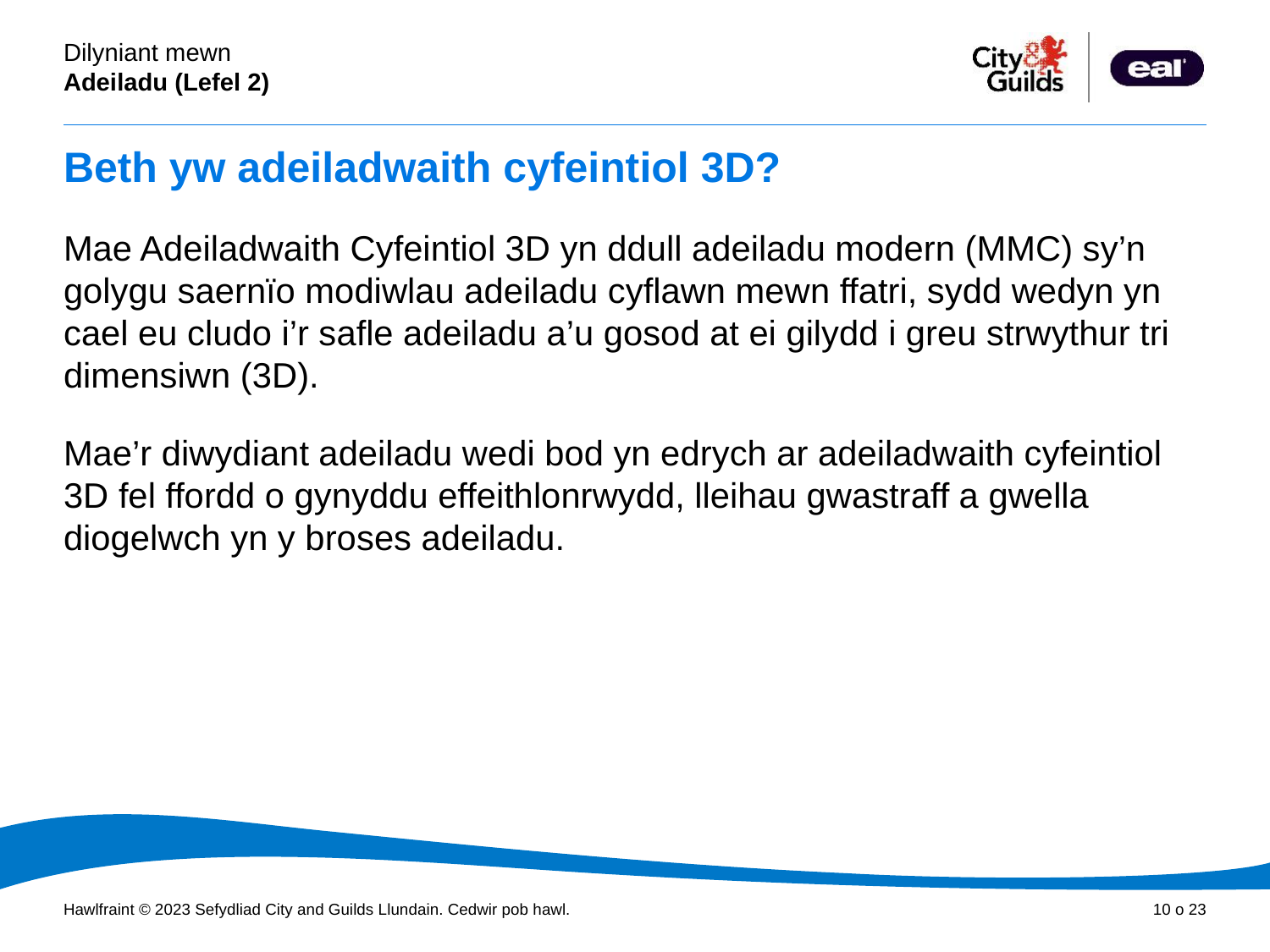

# Beth yw adeiladwaith cyfeintiol 3D?
Mae Adeiladwaith Cyfeintiol 3D yn ddull adeiladu modern (MMC) sy’n golygu saernïo modiwlau adeiladu cyflawn mewn ffatri, sydd wedyn yn cael eu cludo i’r safle adeiladu a’u gosod at ei gilydd i greu strwythur tri dimensiwn (3D).
Mae’r diwydiant adeiladu wedi bod yn edrych ar adeiladwaith cyfeintiol 3D fel ffordd o gynyddu effeithlonrwydd, lleihau gwastraff a gwella diogelwch yn y broses adeiladu.